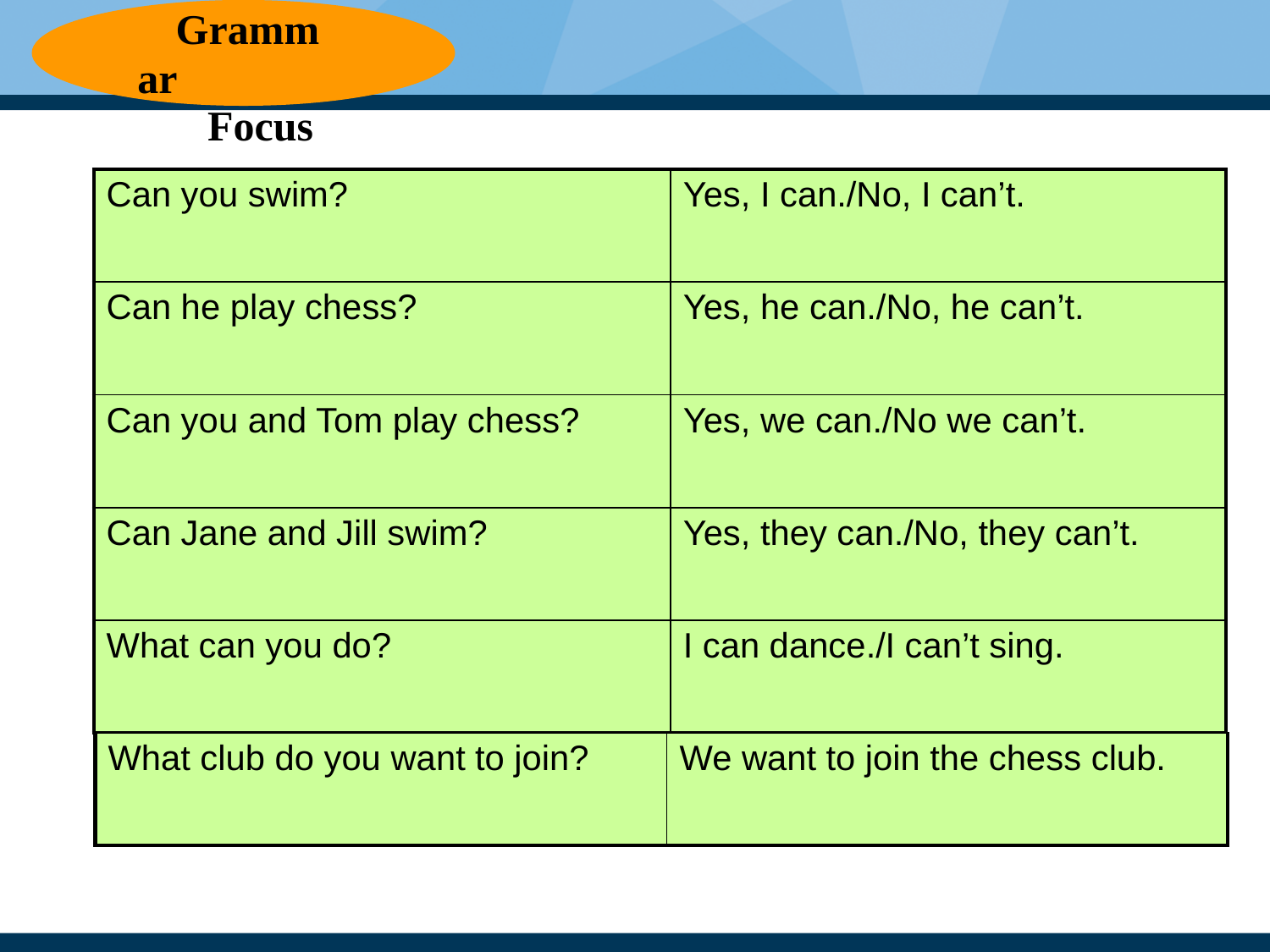

Grammar
   Focus
| Can you swim? | Yes, I can./No, I can’t. |
| --- | --- |
| Can he play chess? | Yes, he can./No, he can’t. |
| Can you and Tom play chess? | Yes, we can./No we can’t. |
| Can Jane and Jill swim? | Yes, they can./No, they can’t. |
| What can you do? | I can dance./I can’t sing. |

| What club do you want to join? | We want to join the chess club. |
| --- | --- |